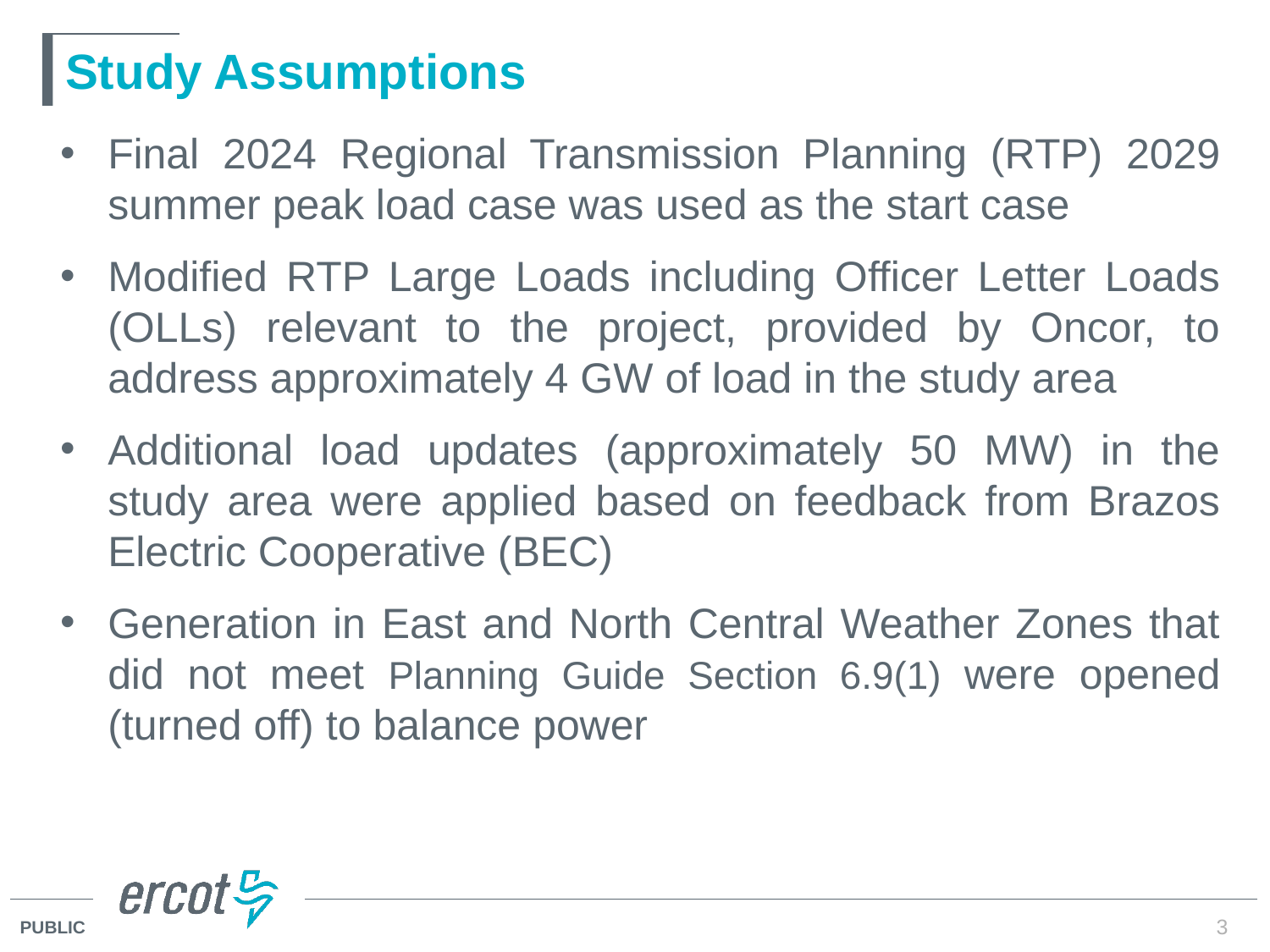

# Study Assumptions
Final 2024 Regional Transmission Planning (RTP) 2029 summer peak load case was used as the start case
Modified RTP Large Loads including Officer Letter Loads (OLLs) relevant to the project, provided by Oncor, to address approximately 4 GW of load in the study area
Additional load updates (approximately 50 MW) in the study area were applied based on feedback from Brazos Electric Cooperative (BEC)
Generation in East and North Central Weather Zones that did not meet Planning Guide Section 6.9(1) were opened (turned off) to balance power
3